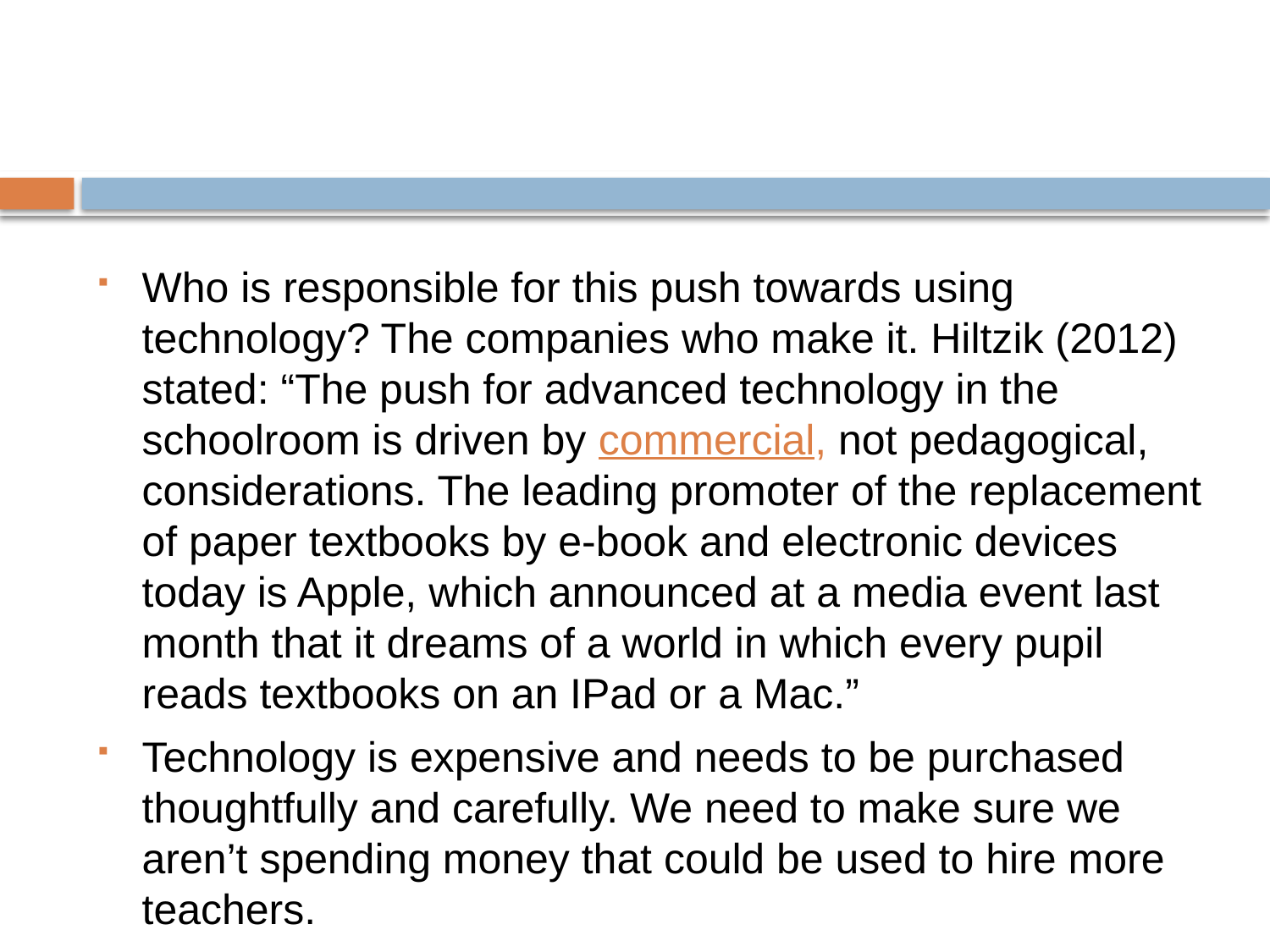

Who is responsible for this push towards using technology? The companies who make it. Hiltzik (2012) stated: “The push for advanced technology in the schoolroom is driven by commercial, not pedagogical, considerations. The leading promoter of the replacement of paper textbooks by e-book and electronic devices today is Apple, which announced at a media event last month that it dreams of a world in which every pupil reads textbooks on an IPad or a Mac.”
Technology is expensive and needs to be purchased thoughtfully and carefully. We need to make sure we aren’t spending money that could be used to hire more teachers.